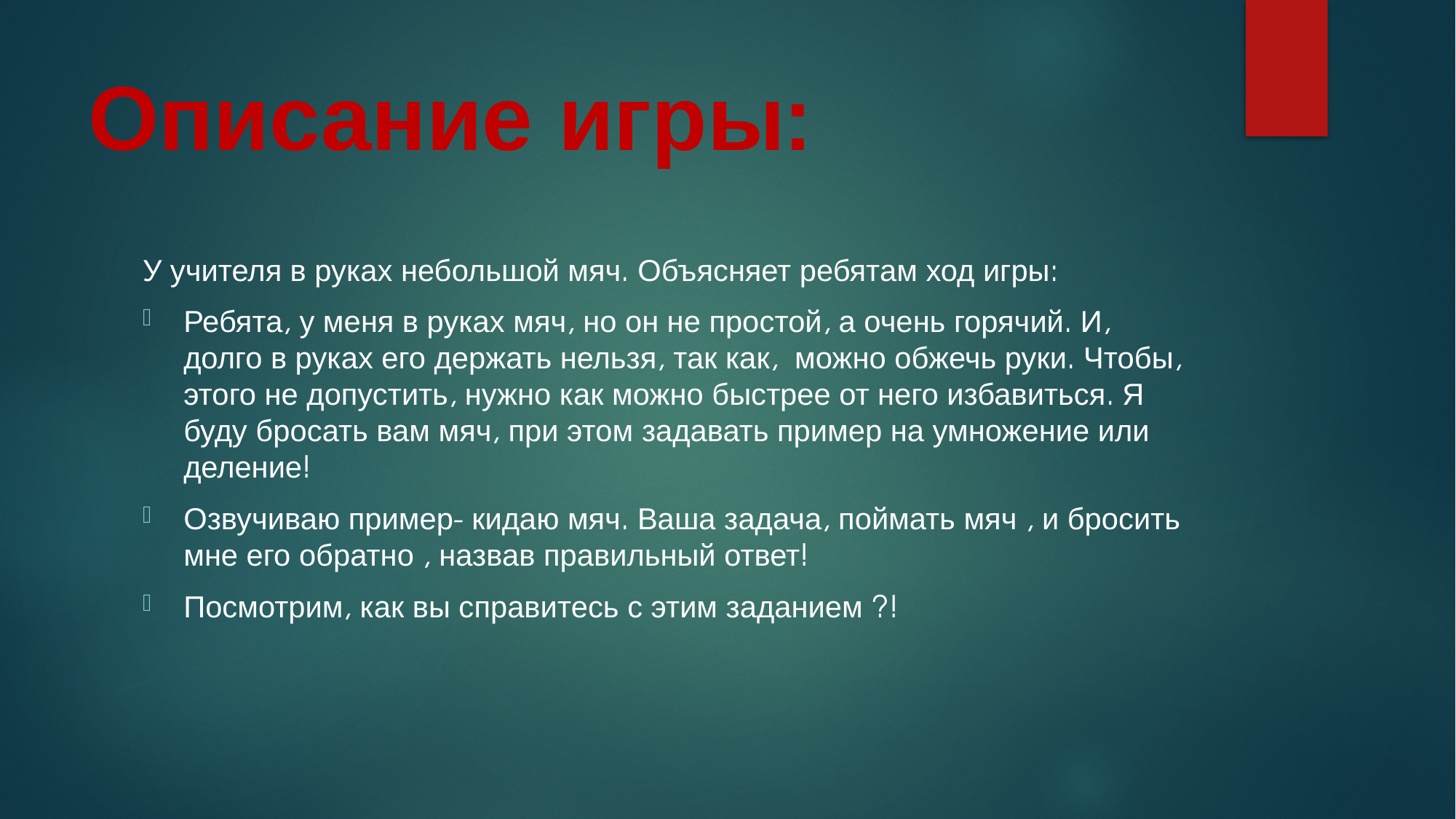

# Описание игры:
У учителя в руках небольшой мяч. Объясняет ребятам ход игры:
Ребята, у меня в руках мяч, но он не простой, а очень горячий. И, долго в руках его держать нельзя, так как,  можно обжечь руки. Чтобы, этого не допустить, нужно как можно быстрее от него избавиться. Я буду бросать вам мяч, при этом задавать пример на умножение или деление!
Озвучиваю пример- кидаю мяч. Ваша задача, поймать мяч , и бросить мне его обратно , назвав правильный ответ!
Посмотрим, как вы справитесь с этим заданием ?!